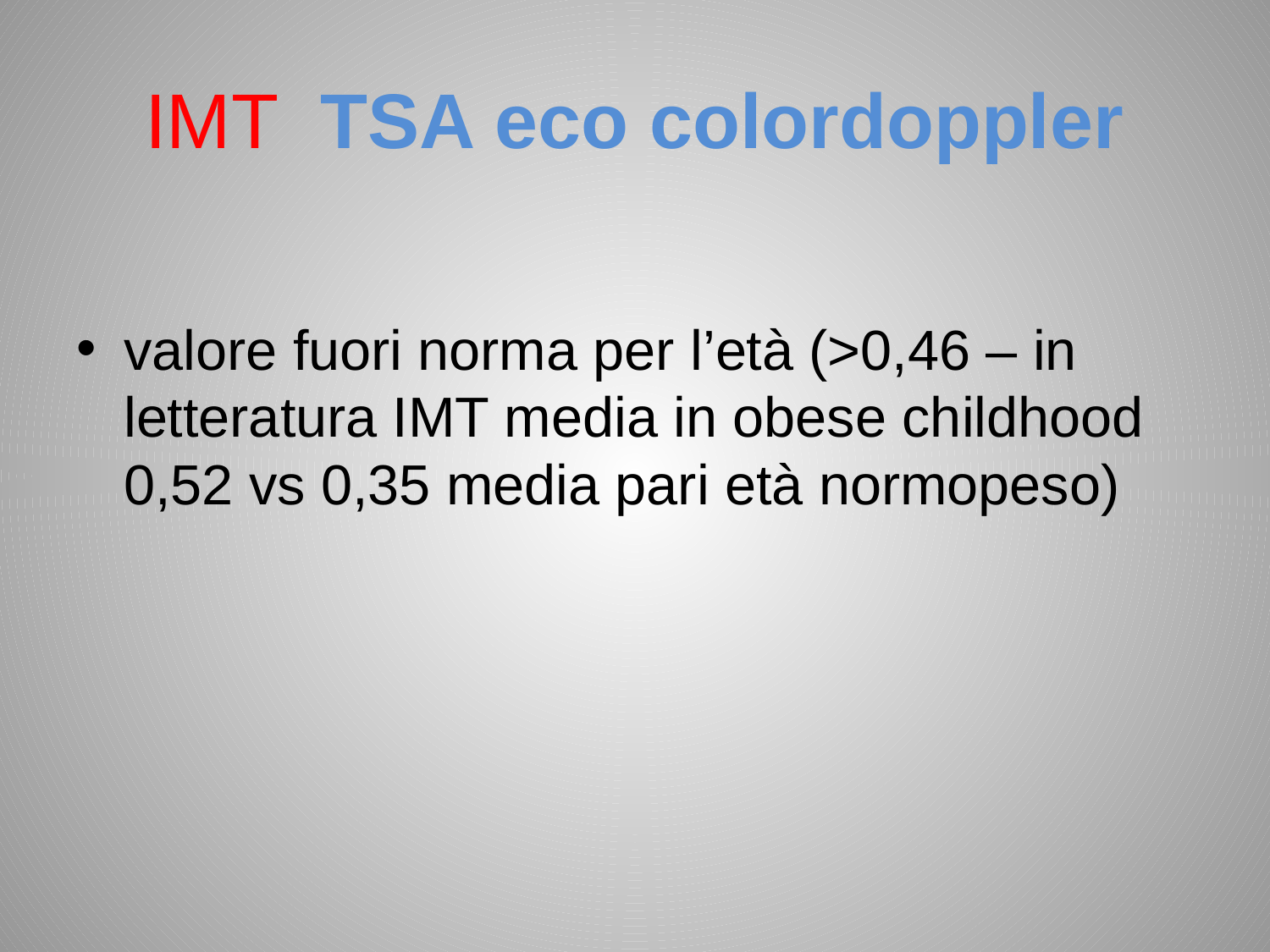

# IMT  TSA eco colordoppler

valore fuori norma per l’età (>0,46 – in letteratura IMT media in obese childhood 0,52 vs 0,35 media pari età normopeso)